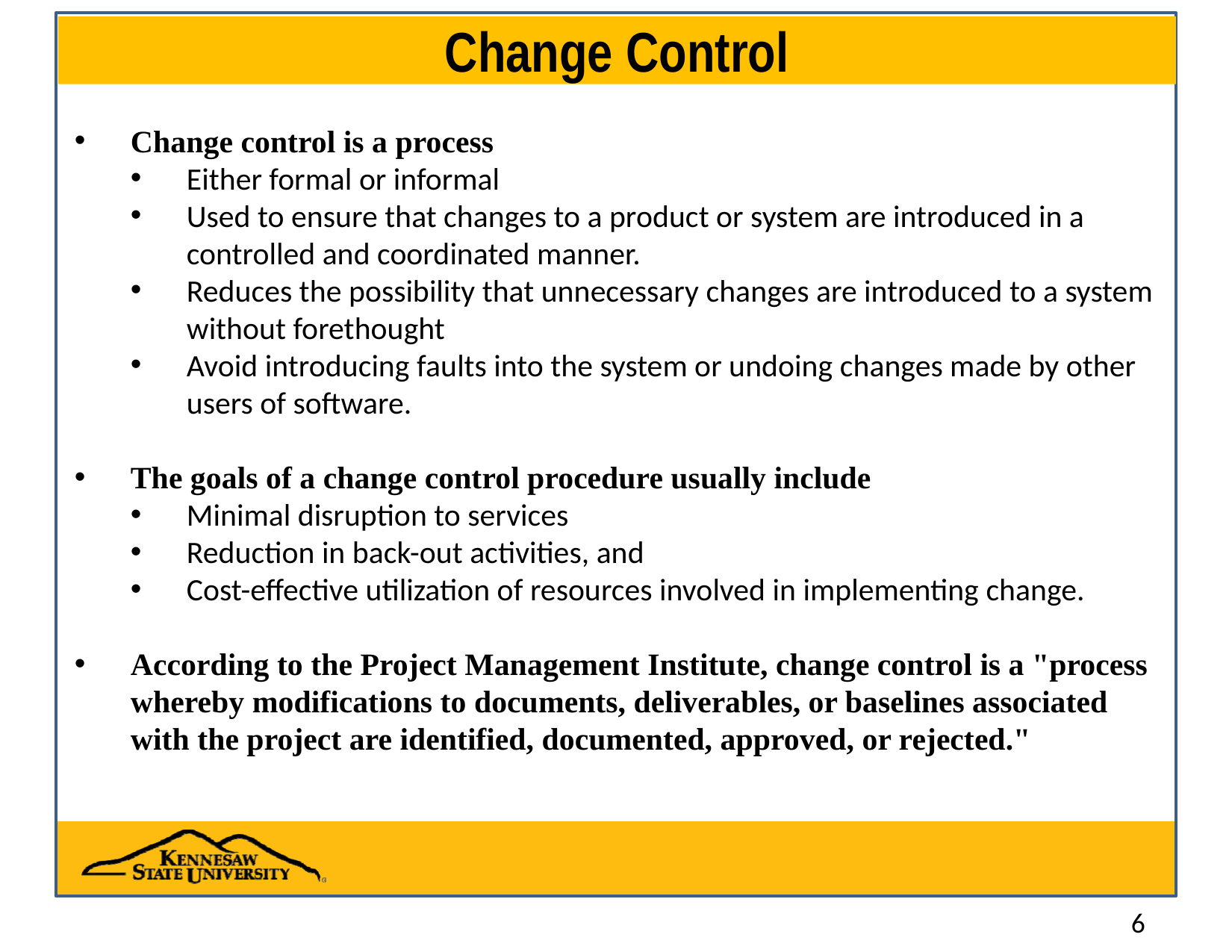

# Change Control
Change control is a process
Either formal or informal
Used to ensure that changes to a product or system are introduced in a controlled and coordinated manner.
Reduces the possibility that unnecessary changes are introduced to a system without forethought
Avoid introducing faults into the system or undoing changes made by other users of software.

The goals of a change control procedure usually include
Minimal disruption to services
Reduction in back-out activities, and
Cost-effective utilization of resources involved in implementing change.

According to the Project Management Institute, change control is a "process whereby modifications to documents, deliverables, or baselines associated with the project are identified, documented, approved, or rejected."